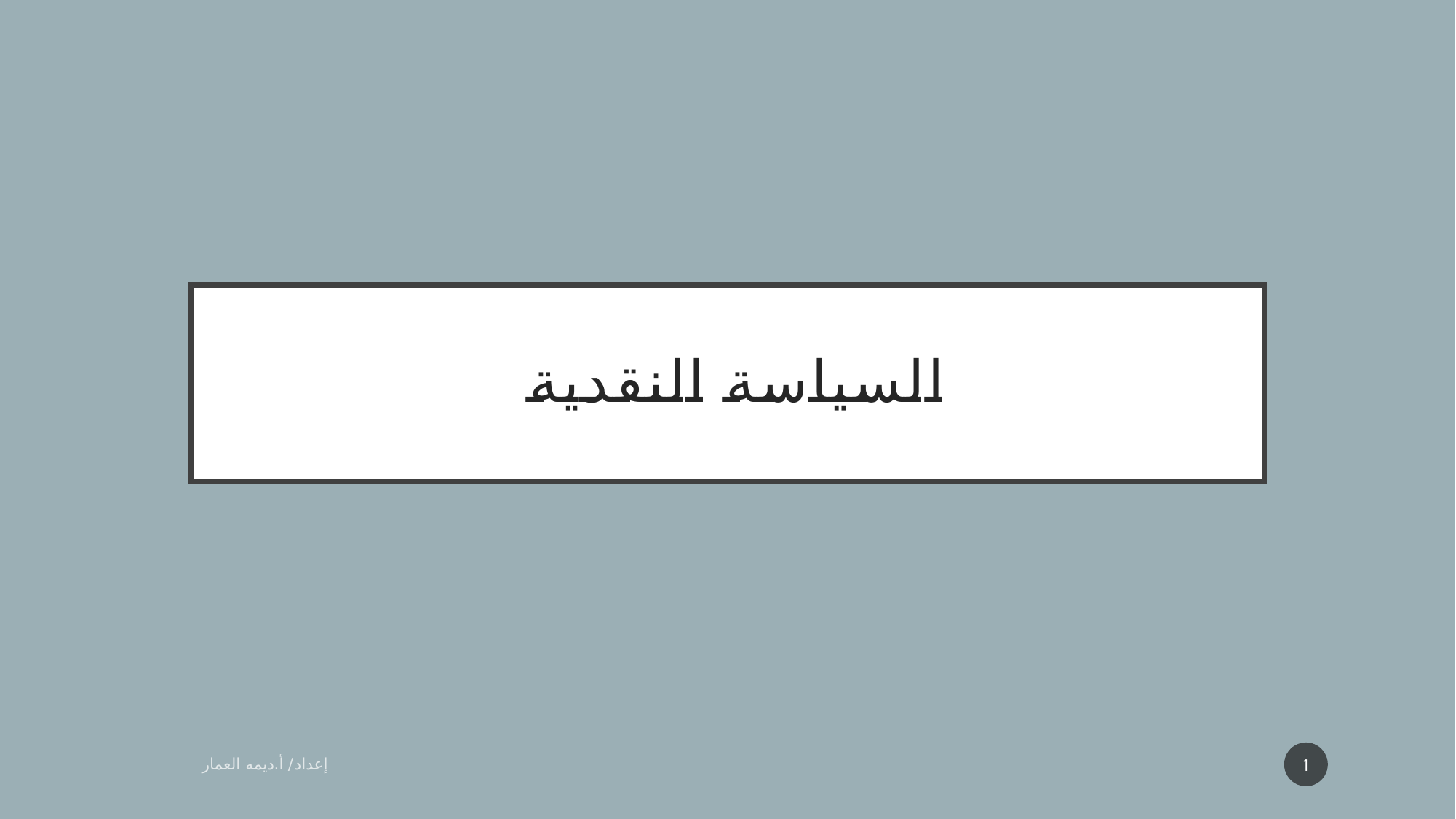

# السياسة النقدية
1
إعداد/ أ.ديمه العمار